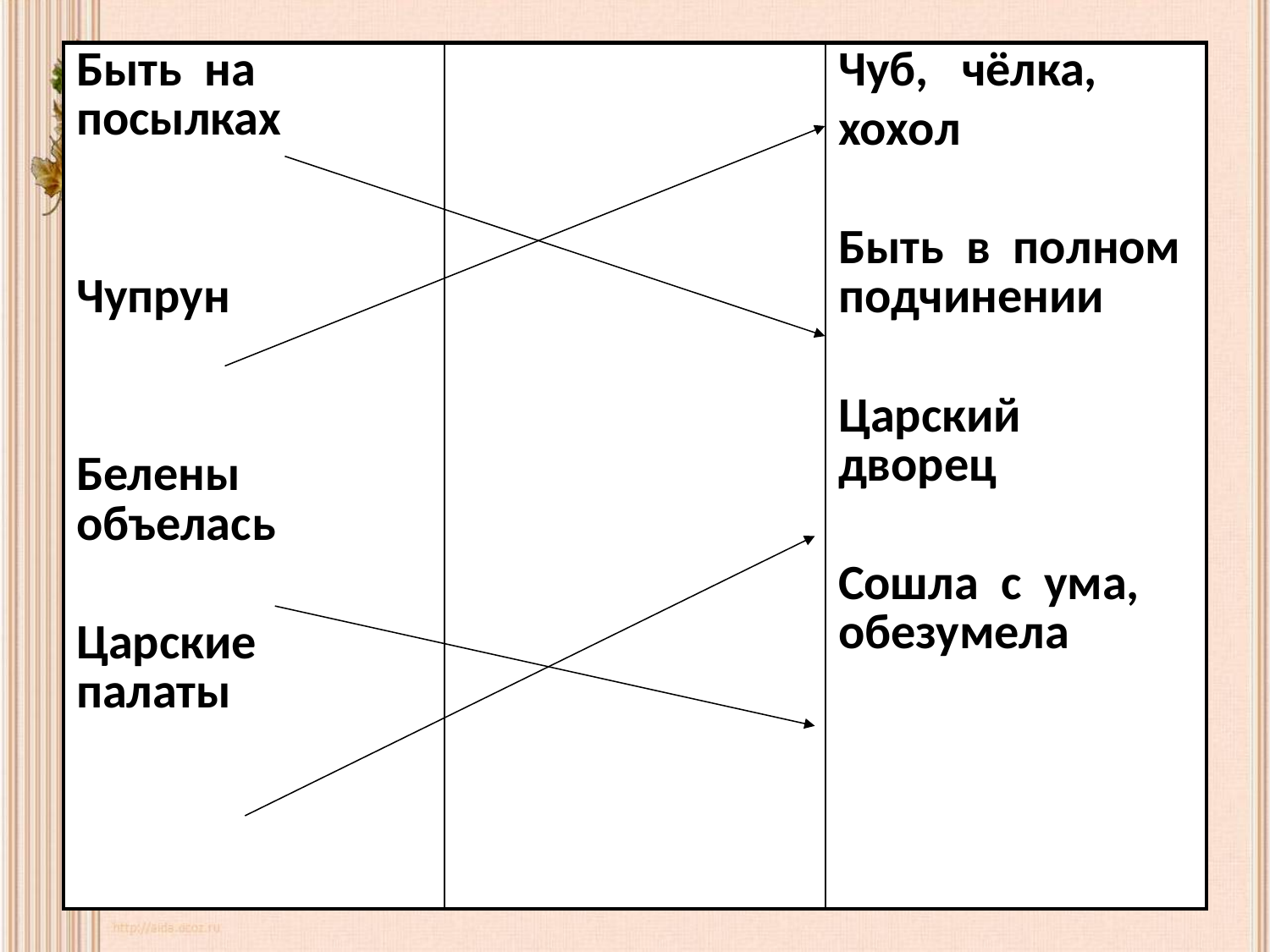

| Быть на посылках Чупрун Белены объелась Царские палаты |  | Чуб, чёлка, хохол Быть в полном подчинении Царский дворец Сошла с ума, обезумела |
| --- | --- | --- |